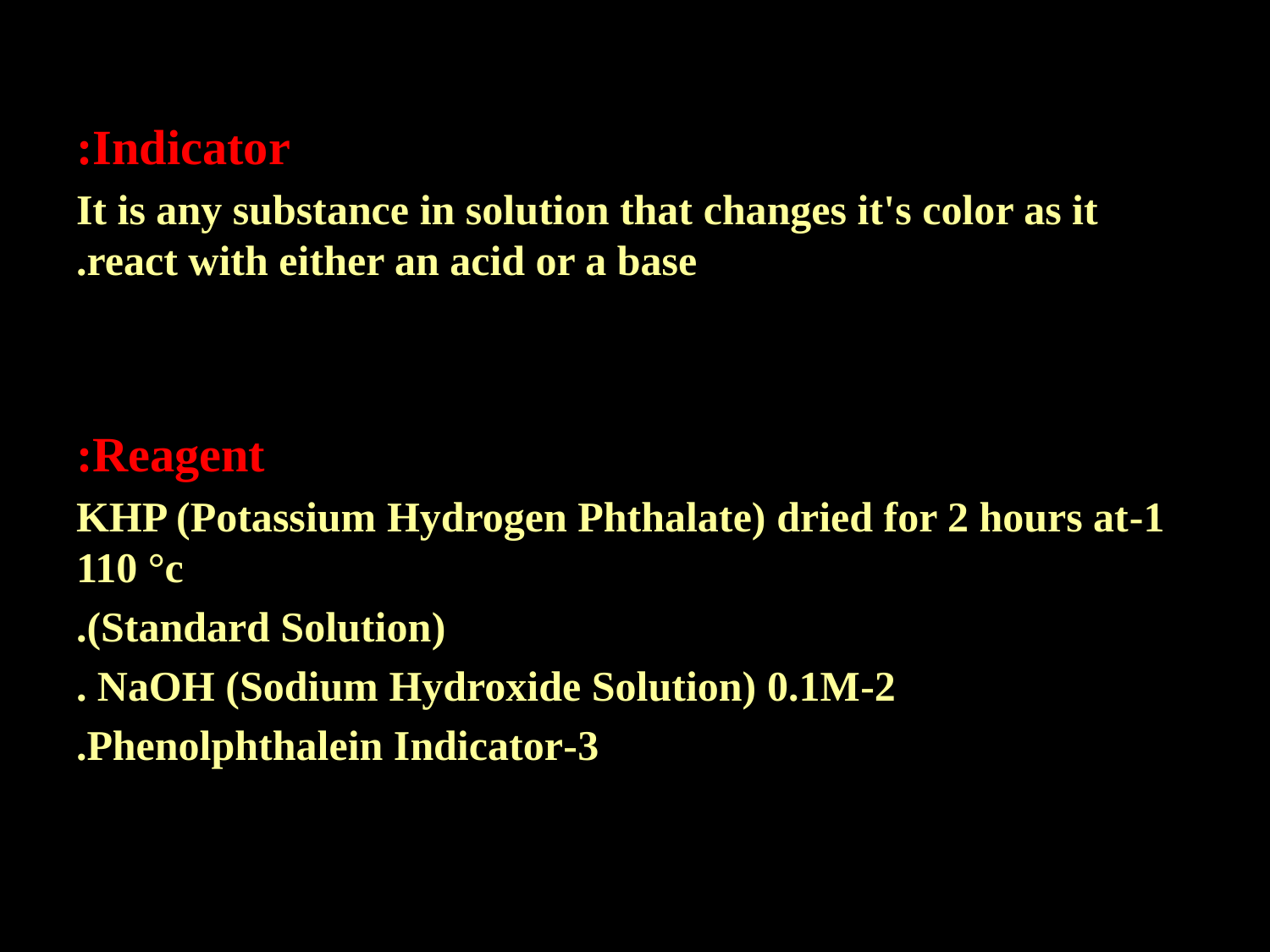

#

Indicator:
It is any substance in solution that changes it's color as it react with either an acid or a base.

Reagent:
1-KHP (Potassium Hydrogen Phthalate) dried for 2 hours at 110 °c
(Standard Solution).
2-NaOH (Sodium Hydroxide Solution) 0.1M .
3-Phenolphthalein Indicator.